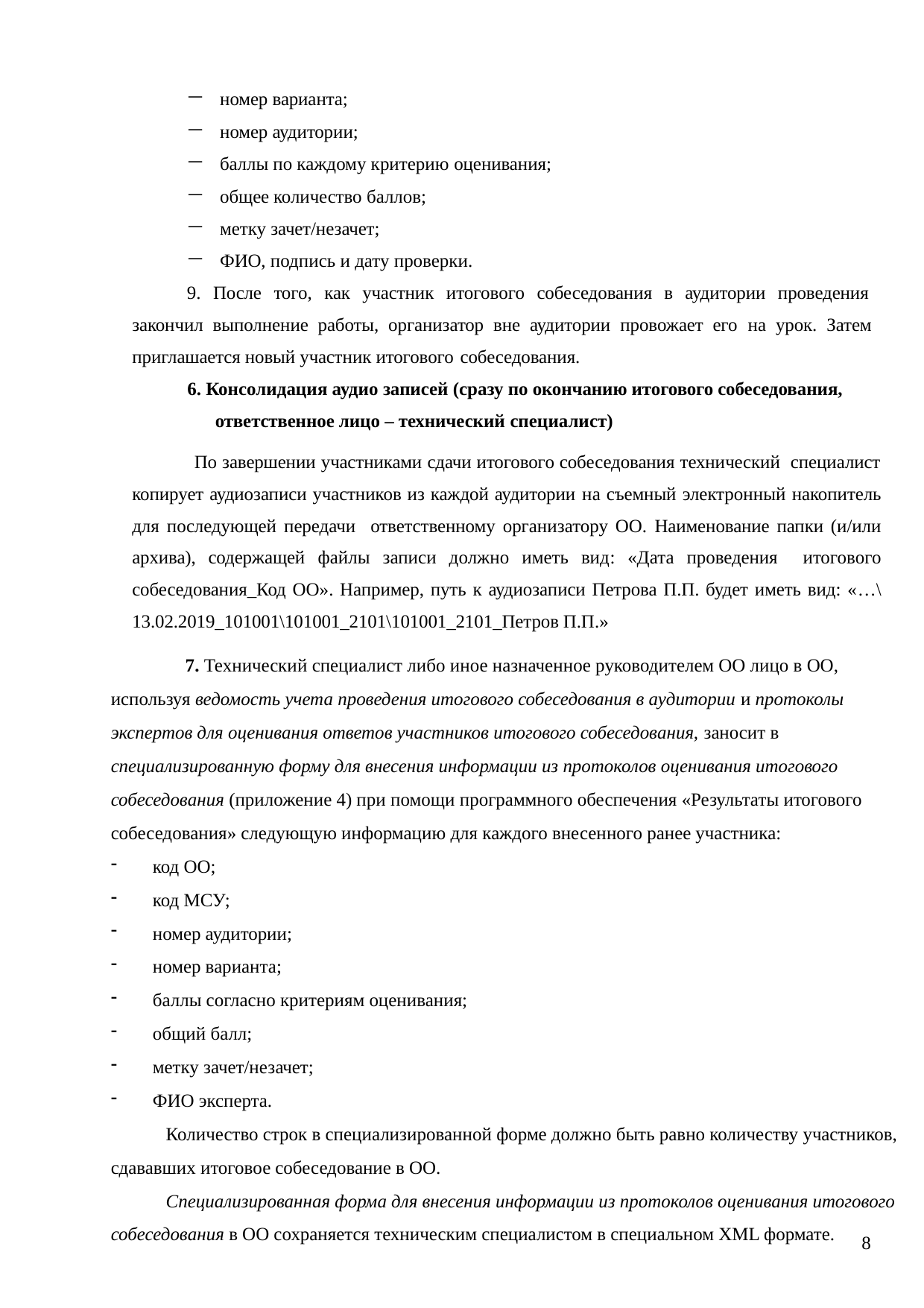

номер варианта;
номер аудитории;
баллы по каждому критерию оценивания;
общее количество баллов;
метку зачет/незачет;
ФИО, подпись и дату проверки.
9. После того, как участник итогового собеседования в аудитории проведения  закончил выполнение работы, организатор вне аудитории провожает его на урок. Затем  приглашается новый участник итогового собеседования.
6. Консолидация аудио записей (сразу по окончанию итогового собеседования,  ответственное лицо – технический специалист)
            По завершении участниками сдачи итогового собеседования технический  специалист копирует аудиозаписи участников из каждой аудитории на съемный электронный накопитель для последующей передачи  ответственному организатору ОО. Наименование папки (и/или архива), содержащей файлы записи должно иметь вид: «Дата проведения  итогового собеседования_Код ОО». Например, путь к аудиозаписи Петрова П.П. будет иметь вид: «…\13.02.2019_101001\101001_2101\101001_2101_Петров П.П.»

                7. Технический специалист либо иное назначенное руководителем ОО лицо в ОО, используя ведомость учета проведения итогового собеседования в аудитории и протоколы экспертов для оценивания ответов участников итогового собеседования, заносит в специализированную форму для внесения информации из протоколов оценивания итогового собеседования (приложение 4) при помощи программного обеспечения «Результаты итогового собеседования» следующую информацию для каждого внесенного ранее участника:
код ОО;
код МСУ;
номер аудитории;
номер варианта;
баллы согласно критериям оценивания;
общий балл;
метку зачет/незачет;
ФИО эксперта.
Количество строк в специализированной форме должно быть равно количеству участников, сдававших итоговое собеседование в ОО.
Специализированная форма для внесения информации из протоколов оценивания итогового собеседования в ОО сохраняется техническим специалистом в специальном XML формате.
8